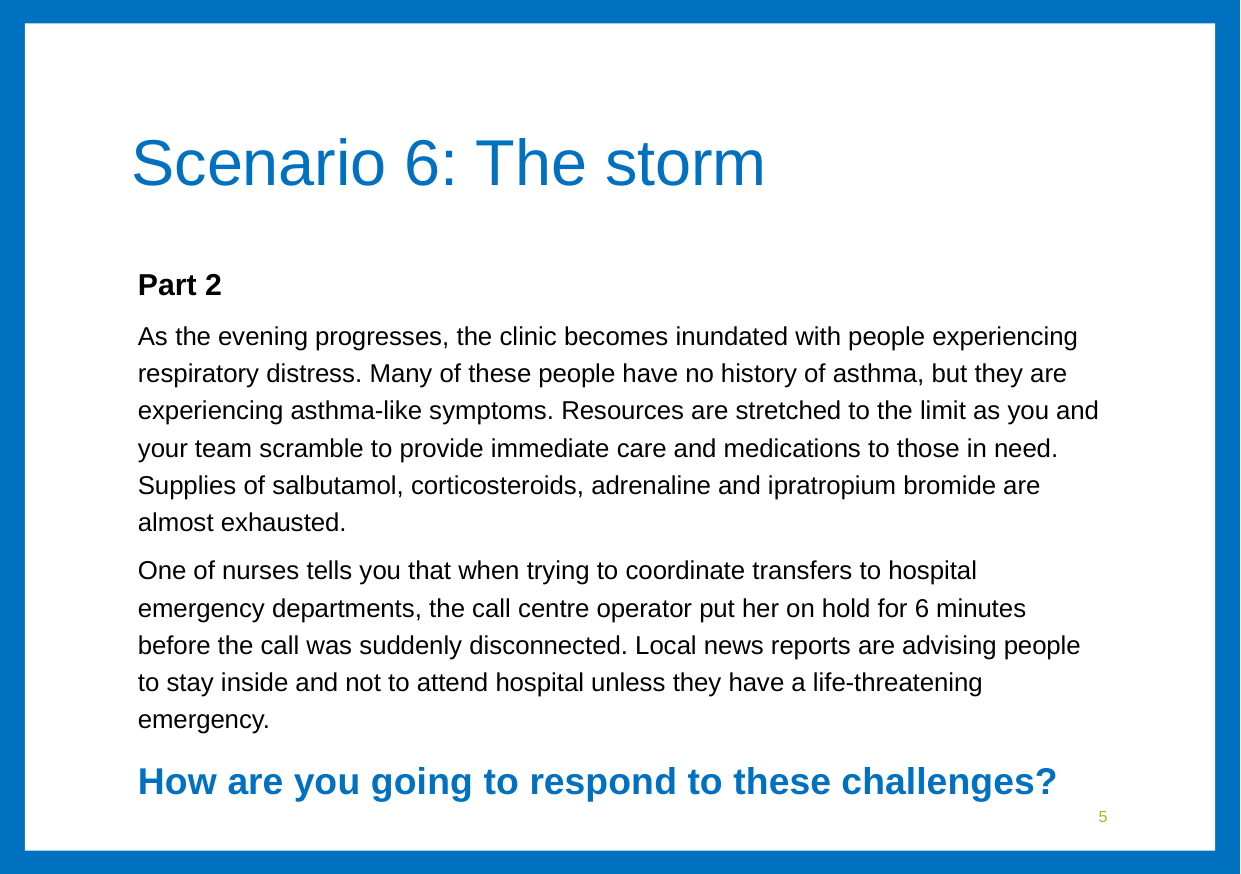

# Scenario 6: The storm
Part 2
As the evening progresses, the clinic becomes inundated with people experiencing respiratory distress. Many of these people have no history of asthma, but they are experiencing asthma-like symptoms. Resources are stretched to the limit as you and your team scramble to provide immediate care and medications to those in need.  Supplies of salbutamol, corticosteroids, adrenaline and ipratropium bromide are almost exhausted.
One of nurses tells you that when trying to coordinate transfers to hospital emergency departments, the call centre operator put her on hold for 6 minutes before the call was suddenly disconnected. Local news reports are advising people to stay inside and not to attend hospital unless they have a life-threatening emergency.
How are you going to respond to these challenges?

5